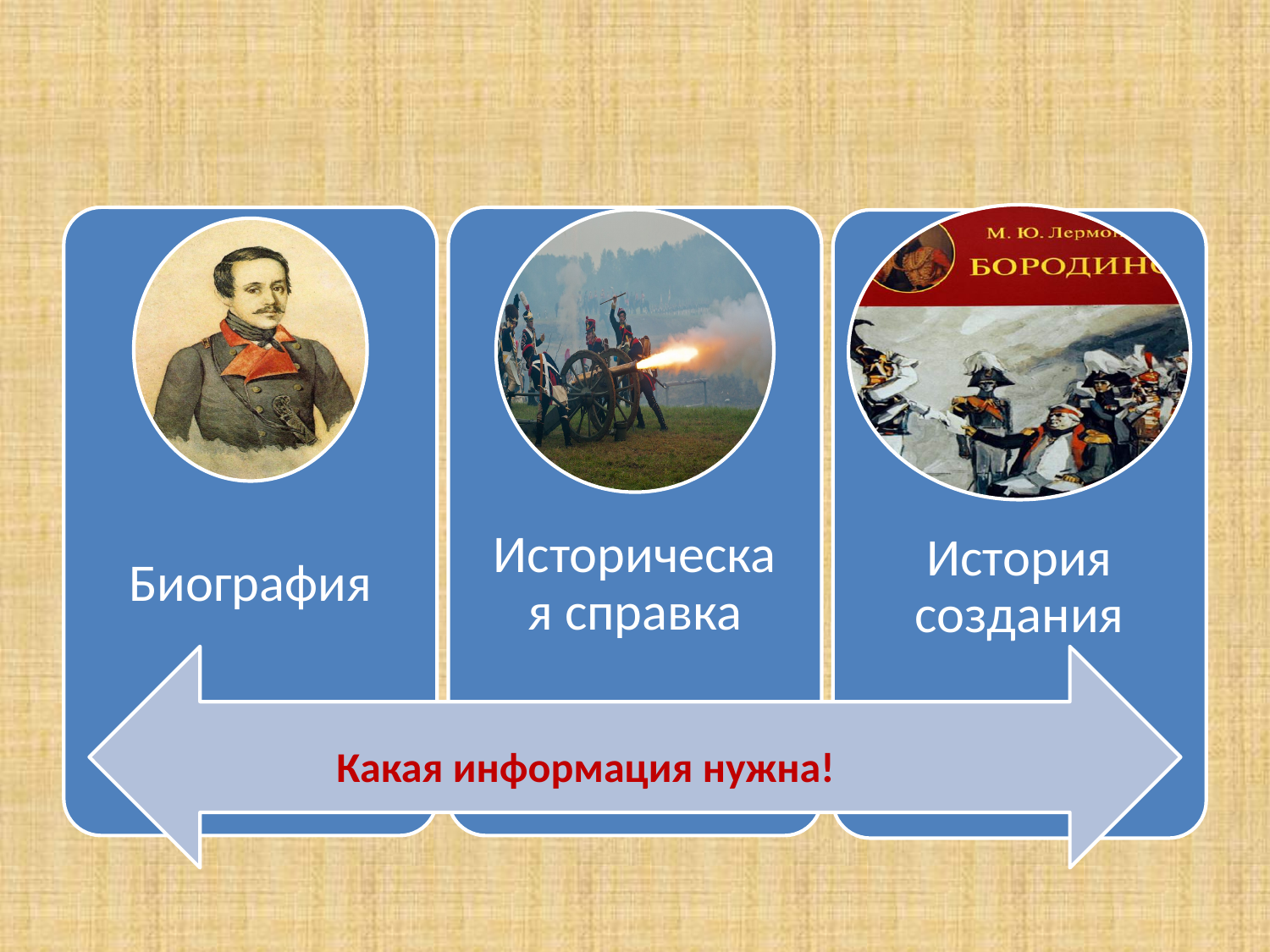

#
Биография
Историческая справка
История создания
Какая информация нужна!